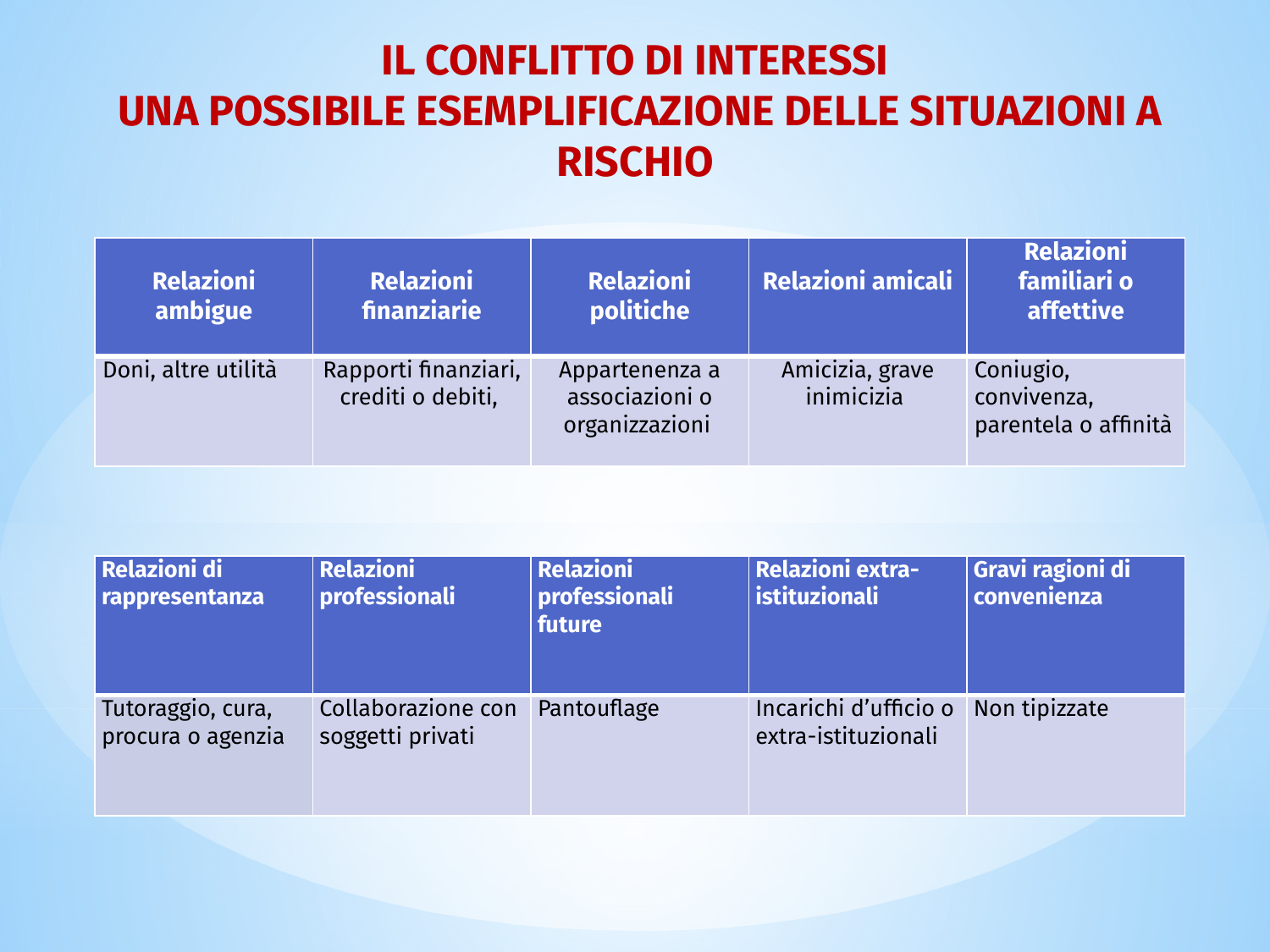

# IL CONFLITTO DI INTERESSI UNA POSSIBILE ESEMPLIFICAZIONE DELLE SITUAZIONI A RISCHIO
| Relazioni ambigue | Relazioni finanziarie | Relazioni politiche | Relazioni amicali | Relazioni familiari o affettive |
| --- | --- | --- | --- | --- |
| Doni, altre utilità | Rapporti finanziari, crediti o debiti, | Appartenenza a associazioni o organizzazioni | Amicizia, grave inimicizia | Coniugio, convivenza, parentela o affinità |
| Relazioni di rappresentanza | Relazioni professionali | Relazioni professionali future | Relazioni extra-istituzionali | Gravi ragioni di convenienza |
| --- | --- | --- | --- | --- |
| Tutoraggio, cura, procura o agenzia | Collaborazione con soggetti privati | Pantouflage | Incarichi d’ufficio o extra-istituzionali | Non tipizzate |